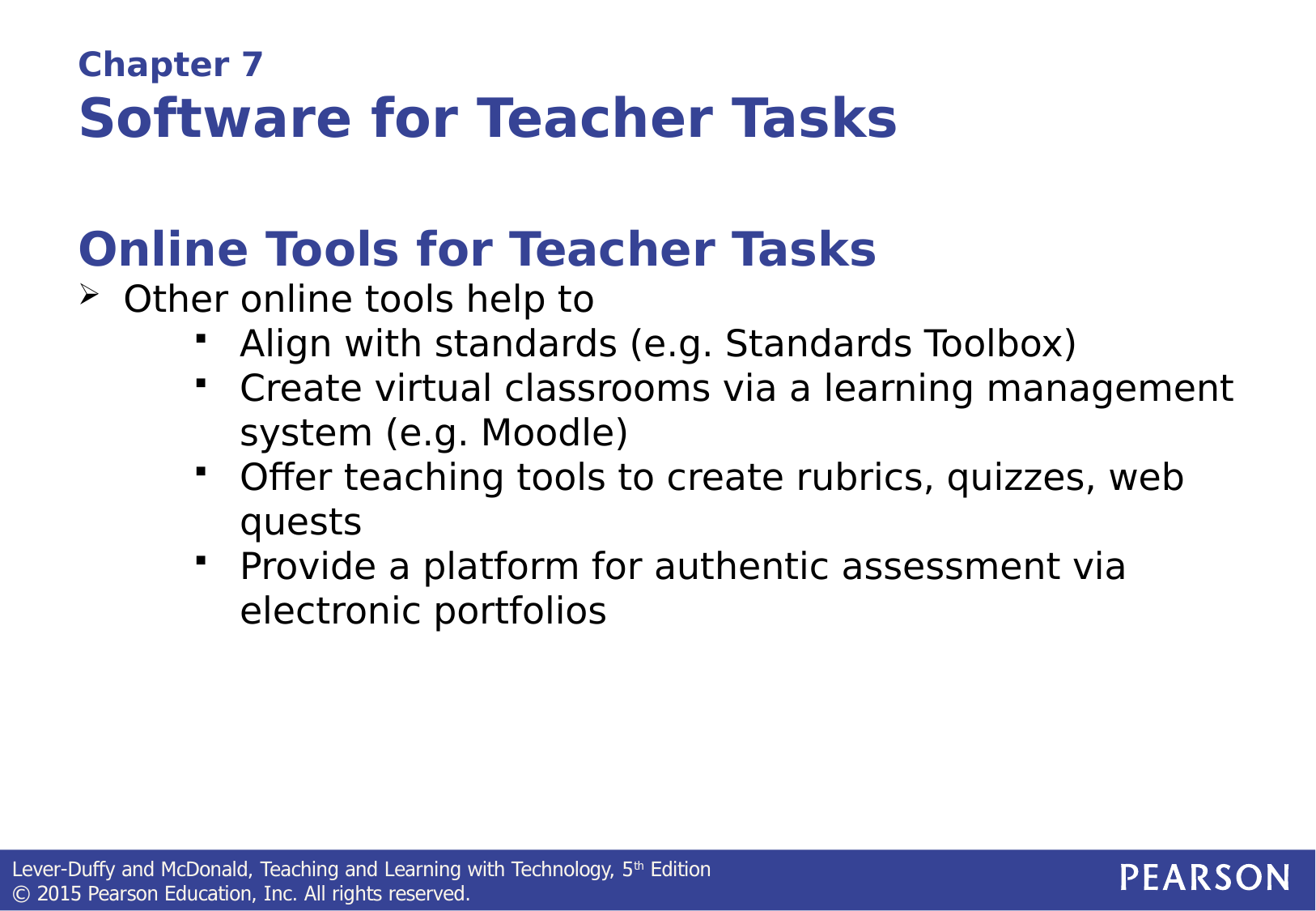

# Chapter 7 Software for Teacher Tasks
Online Tools for Teacher Tasks
Other online tools help to
Align with standards (e.g. Standards Toolbox)
Create virtual classrooms via a learning management system (e.g. Moodle)
Offer teaching tools to create rubrics, quizzes, web quests
Provide a platform for authentic assessment via electronic portfolios